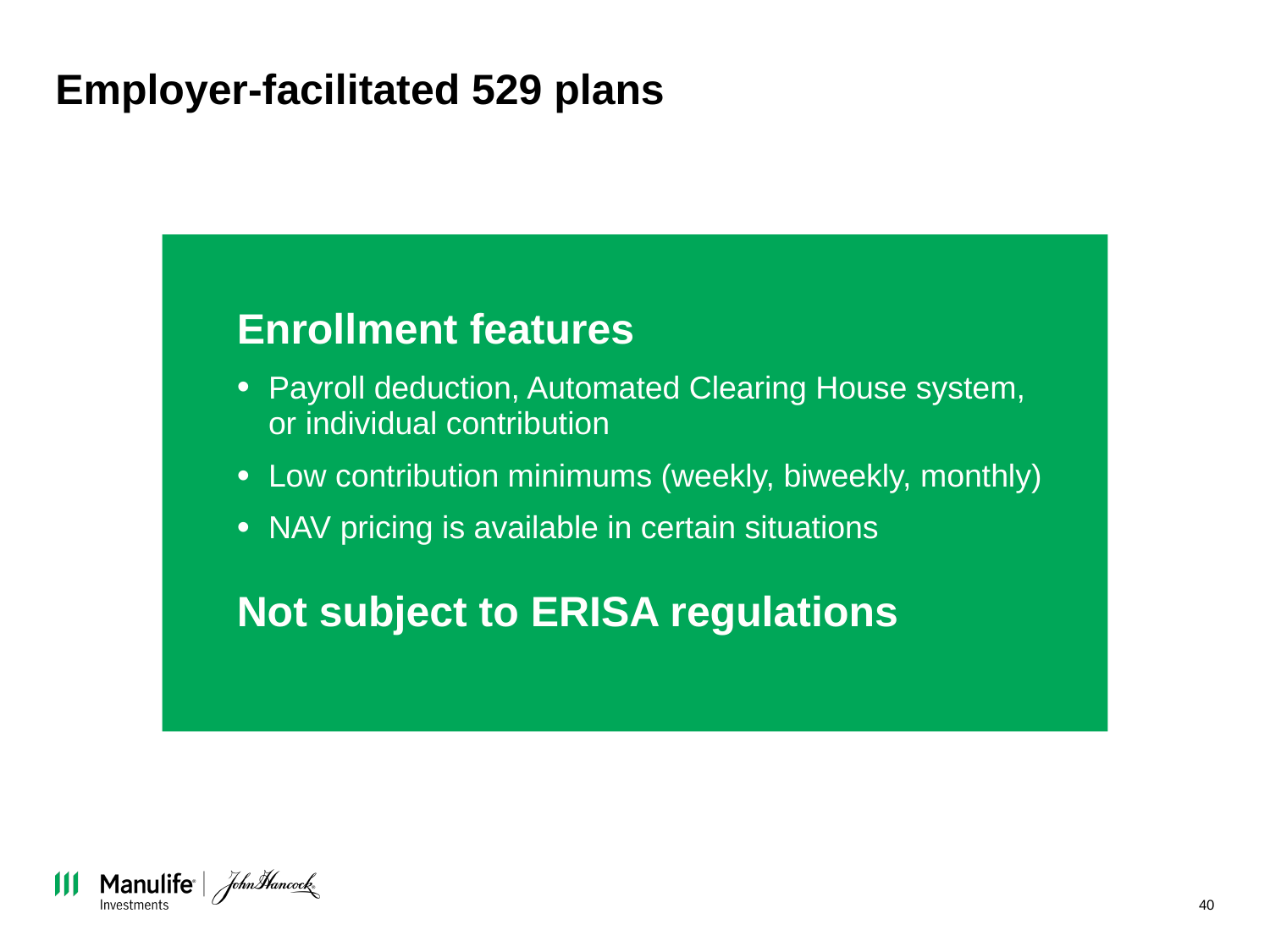

# Employer-facilitated 529 plans

Enrollment features
Payroll deduction, Automated Clearing House system,
or individual contribution
Low contribution minimums (weekly, biweekly, monthly)
NAV pricing is available in certain situations
Not subject to ERISA regulations
40
THIS MATERIAL IS FOR INSTITUTIONAL/BROKER-DEALER USE ONLY. NOT FOR DISTRIBUTION OR USE WITH THE PUBLIC.